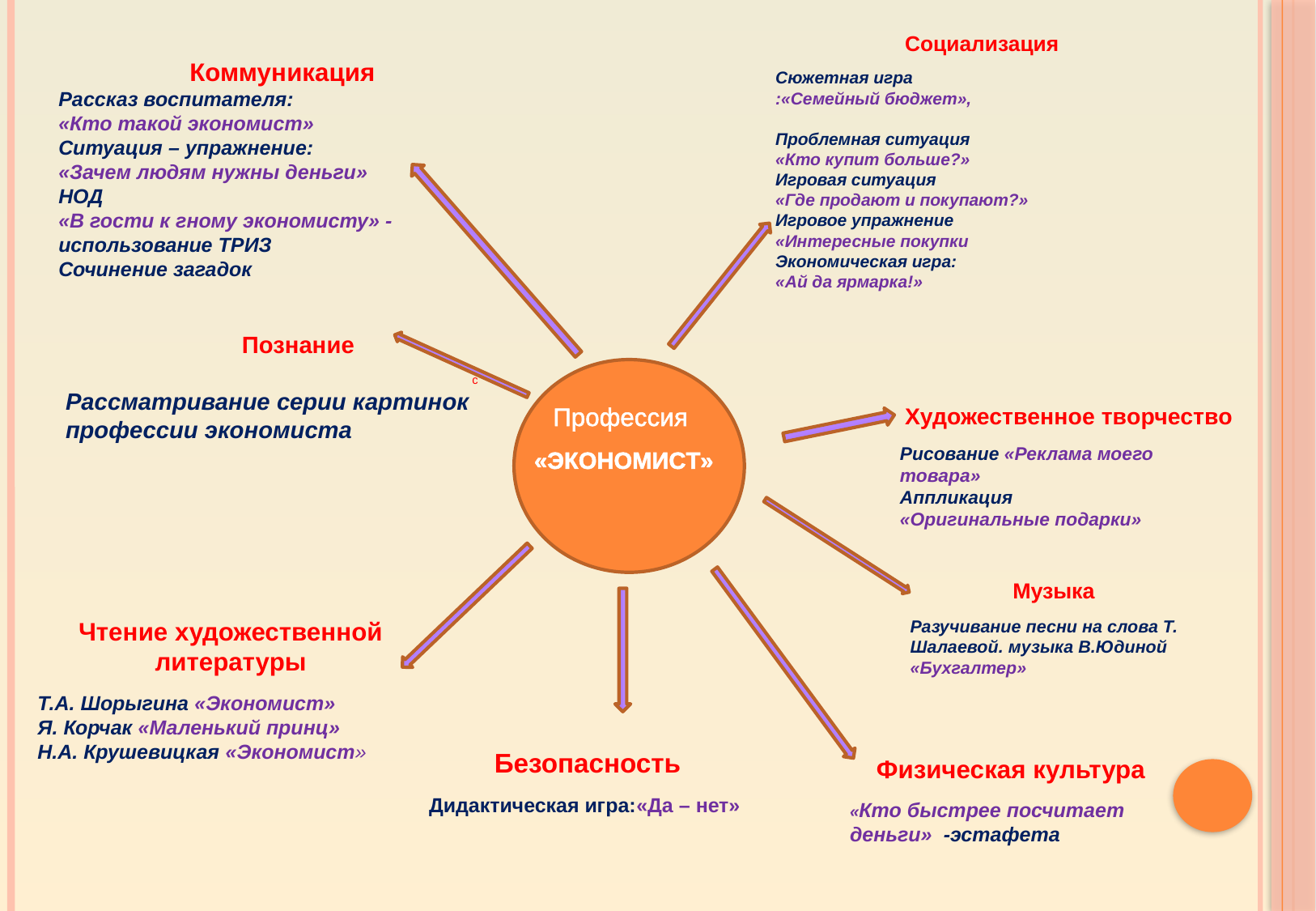

Социализация

Сюжетная игра
:«Семейный бюджет»,

Проблемная ситуация
«Кто купит больше?»
Игровая ситуация
«Где продают и покупают?»
Игровое упражнение
«Интересные покупки
Экономическая игра:
«Ай да ярмарка!»

Коммуникация
Рассказ воспитателя:
«Кто такой экономист»
Ситуация – упражнение:
«Зачем людям нужны деньги»
НОД
«В гости к гному экономисту» - использование ТРИЗ
Сочинение загадок

Познание

Рассматривание серии картинок
профессии экономиста

                    с
                                             Профессия
                   «экономисТ»

Художественное творчество

Рисование «Реклама моего товара»
Аппликация
«Оригинальные подарки»

Музыка

Разучивание песни на слова Т. Шалаевой. музыка В.Юдиной «Бухгалтер»

Чтение художественной литературы

Т.А. Шорыгина «Экономист»
Я. Корчак «Маленький принц»
Н.А. Крушевицкая «Экономист»

Физическая культура

«Кто быстрее посчитает деньги»  -эстафета

Безопасность
Дидактическая игра:«Да – нет»